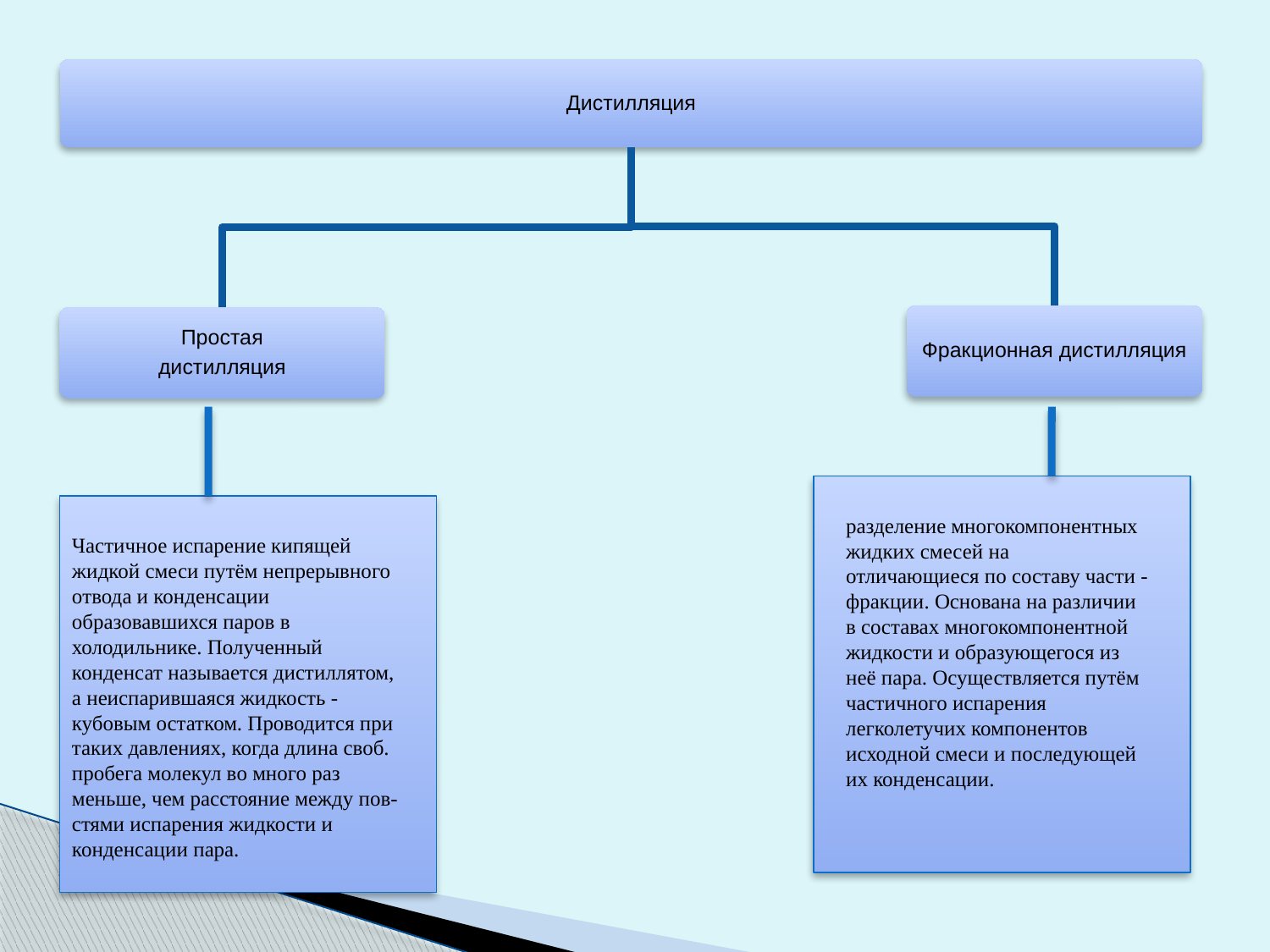

Дистилляция
Простая
дистилляция
Фракционная дистилляция

разделение многокомпонентных жидких смесей на отличающиеся по составу части - фракции. Основана на различии в составах многокомпонентной жидкости и образующегося из неё пара. Осуществляется путём частичного испарения легколетучих компонентов исходной смеси и последующей их конденсации.
Частичное испарение кипящей жидкой смеси путём непрерывного отвода и конденсации образовавшихся паров в холодильнике. Полученный конденсат называется дистиллятом, а неиспарившаяся жидкость - кубовым остатком. Проводится при таких давлениях, когда длина своб. пробега молекул во много раз меньше, чем расстояние между пов-стями испарения жидкости и конденсации пара.